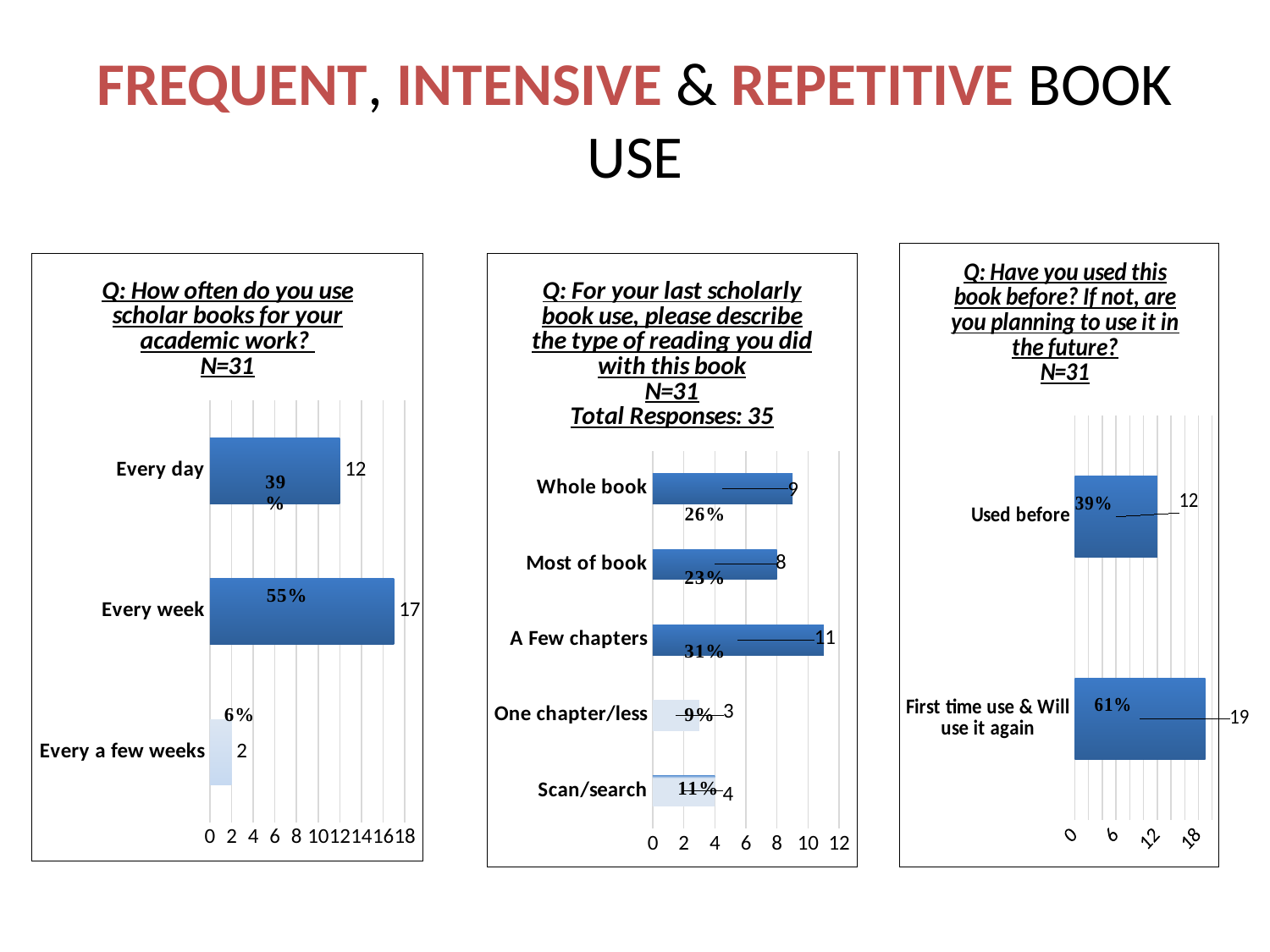

# FREQUENT, INTENSIVE & REPETITIVE BOOK USE

### Chart: Q: Have you used this book before? If not, are you planning to use it in the future?
N=31

| Category |  |
|---|---|
| First time use & Will use it again | 19.0 |
| Used before | 12.0 |

### Chart: Q: How often do you use scholar books for your academic work?
N=31

| Category |  |
|---|---|
| Every a few weeks | 2.0 |
| Every week | 17.0 |
| Every day | 12.0 |

### Chart: Q: For your last scholarly book use, please describe the type of reading you did with this book
N=31
Total Responses: 35

| Category |  |
|---|---|
| Scan/search | 4.0 |
| One chapter/less | 3.0 |
| A Few chapters | 11.0 |
| Most of book | 8.0 |
| Whole book | 9.0 |